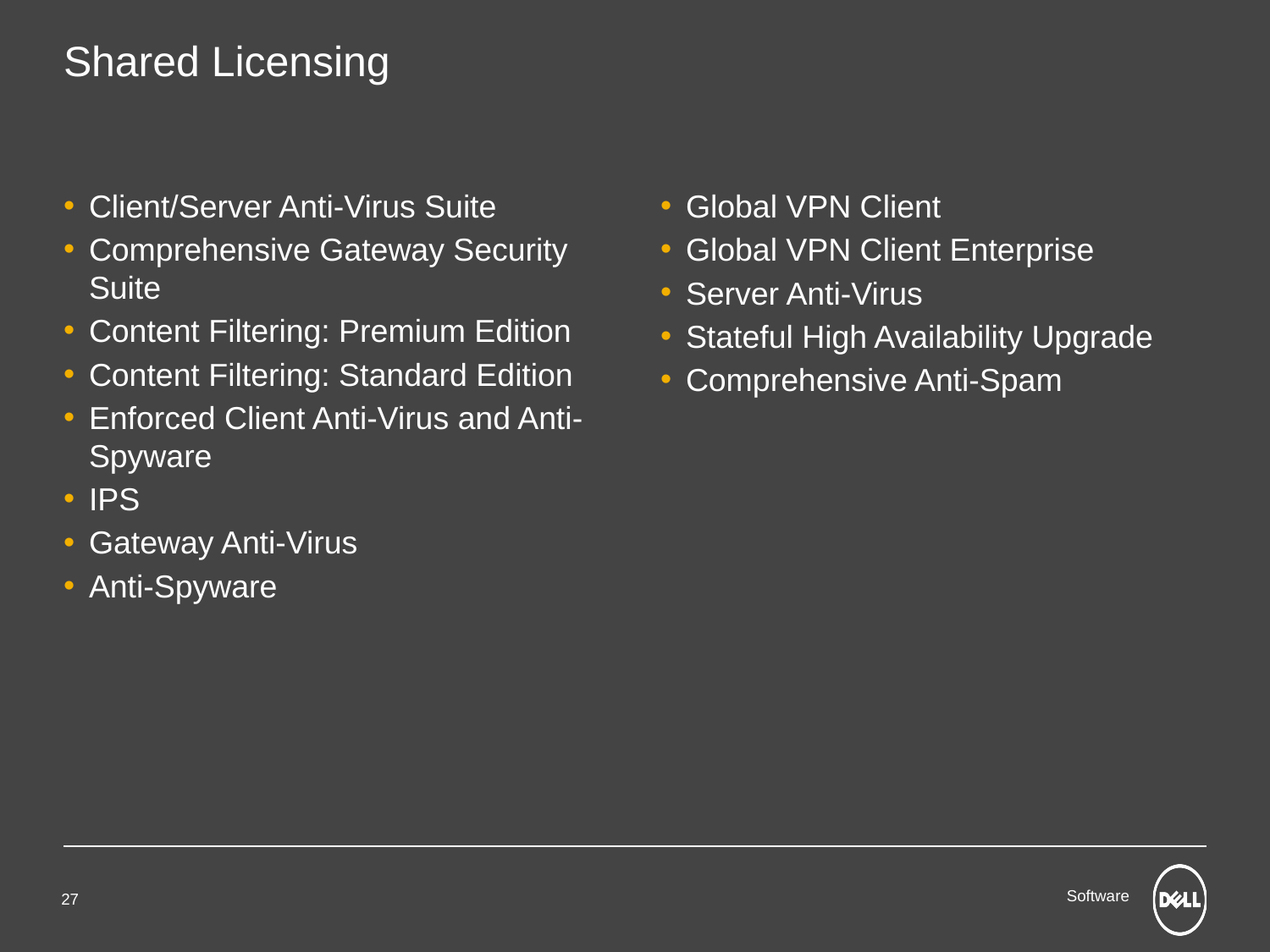

# Shared Licensing
Client/Server Anti-Virus Suite
Comprehensive Gateway Security Suite
Content Filtering: Premium Edition
Content Filtering: Standard Edition
Enforced Client Anti-Virus and Anti-Spyware
IPS
Gateway Anti-Virus
Anti-Spyware

Global VPN Client
Global VPN Client Enterprise
Server Anti-Virus
Stateful High Availability Upgrade
Comprehensive Anti-Spam